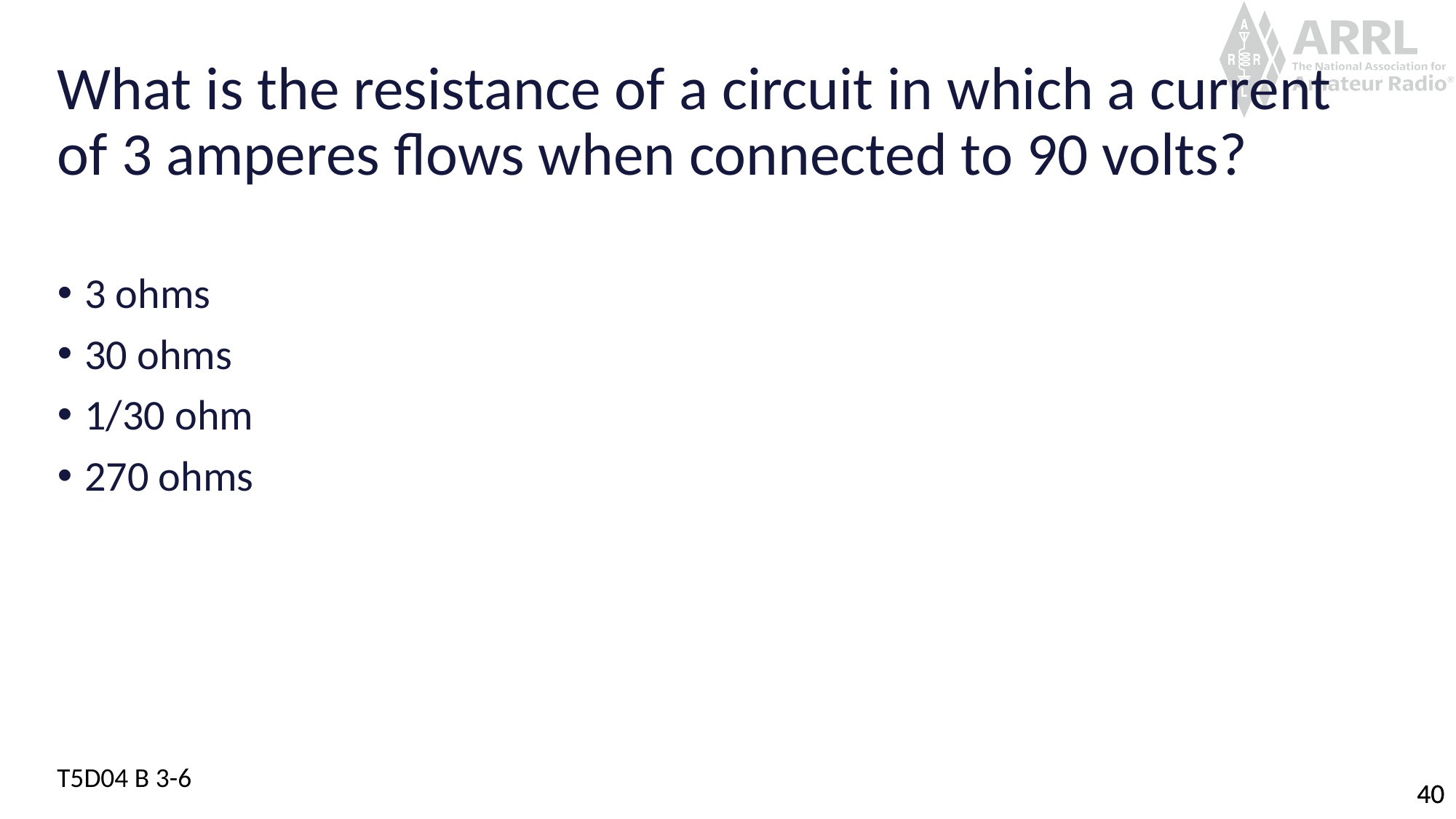

# What is the resistance of a circuit in which a current of 3 amperes flows when connected to 90 volts?
3 ohms
30 ohms
1/30 ohm
270 ohms
T5D04 B 3-6